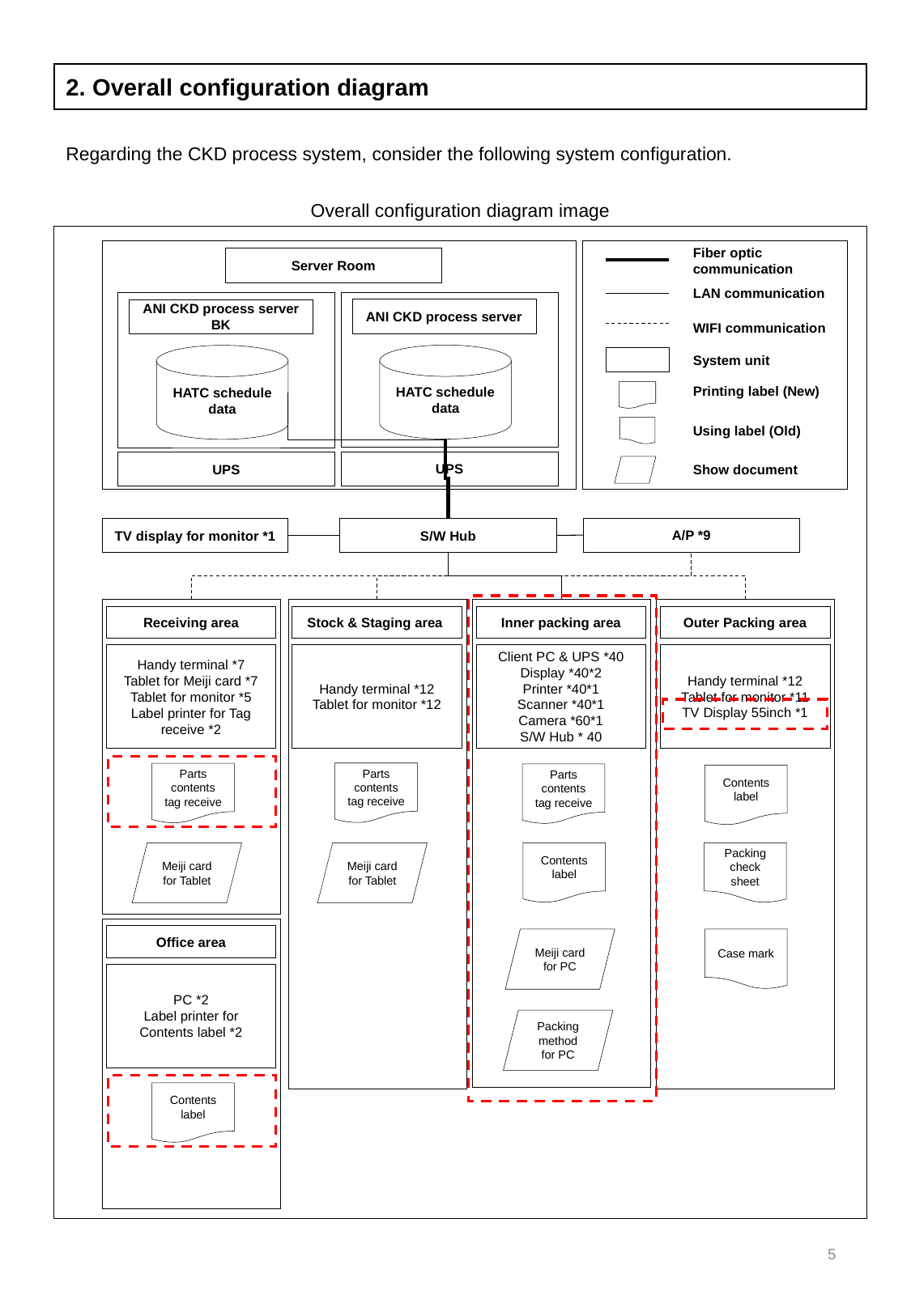

2. Overall configuration diagram
Regarding the CKD process system, consider the following system configuration.
Overall configuration diagram image

Fiber optic communication
Server Room
LAN communication

ANI CKD process server
ANI CKD process server BK
WIFI communication
System unit
HATC schedule data
HATC schedule data

Printing label (New)

Using label (Old)

UPS
UPS
Show document

A/P *9
TV display for monitor *1
S/W Hub

Outer Packing area
Receiving area
Stock & Staging area
Inner packing area
Handy terminal *12
Tablet for monitor *11
TV Display 55inch *1
Handy terminal *12
Tablet for monitor *12
Client PC & UPS *40
Display *40*2
Printer *40*1
Scanner *40*1
Camera *60*1
S/W Hub * 40
Handy terminal *7
Tablet for Meiji card *7
Tablet for monitor *5
Label printer for Tag receive *2

Parts contents tag receive
Parts contents tag receive
Parts contents tag receive
Contents label
Meiji card for Tablet
Meiji card for Tablet
Contents label
Packing check sheet

Office area
Meiji card for PC
Case mark
PC *2
Label printer for Contents label *2
Packing method for PC

Contents label
5